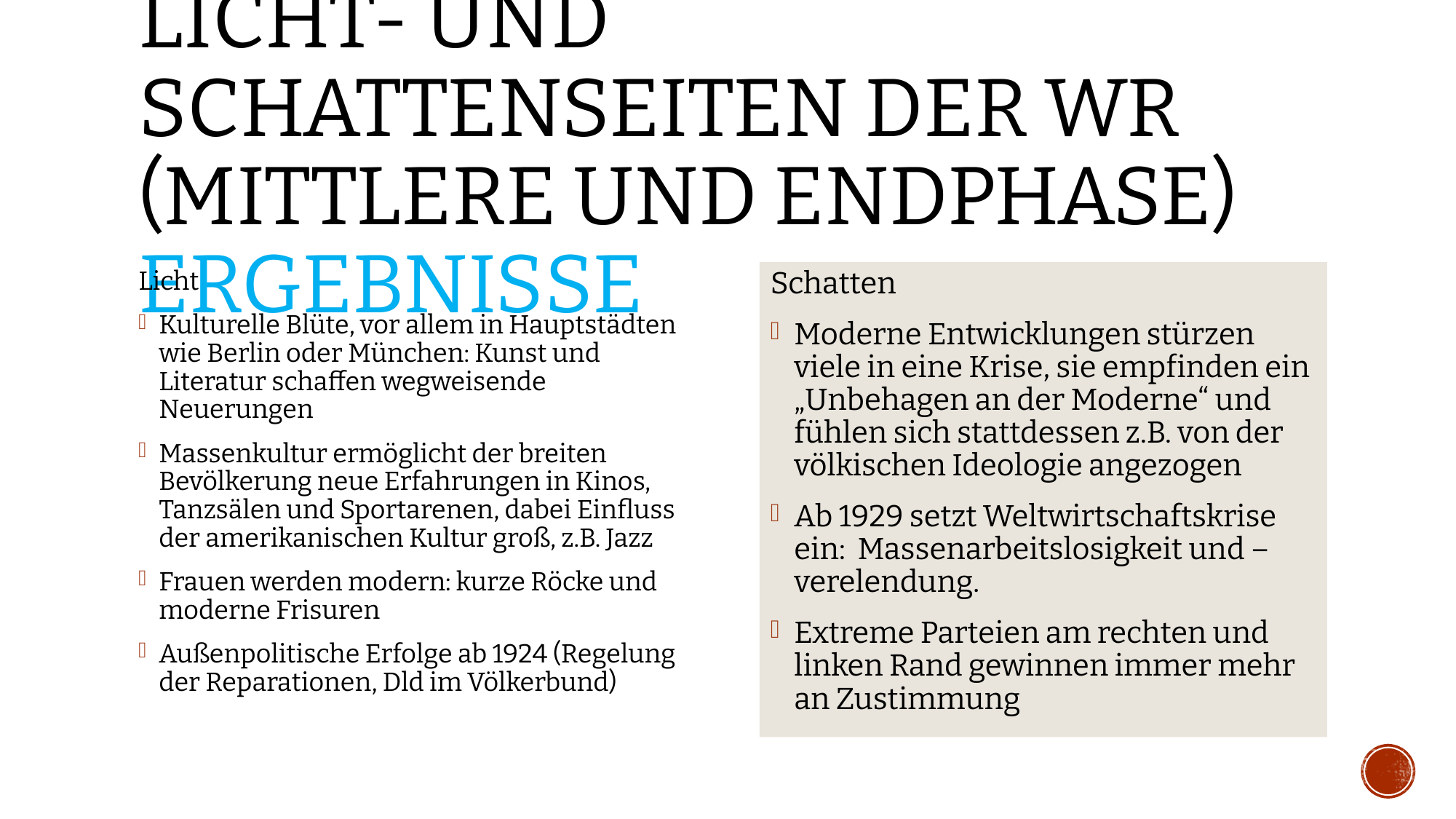

# Licht- und Schattenseiten der WR (Mittlere und EndPhase) Ergebnisse
Licht
Kulturelle Blüte, vor allem in Hauptstädten wie Berlin oder München: Kunst und Literatur schaffen wegweisende Neuerungen
Massenkultur ermöglicht der breiten Bevölkerung neue Erfahrungen in Kinos, Tanzsälen und Sportarenen, dabei Einfluss der amerikanischen Kultur groß, z.B. Jazz
Frauen werden modern: kurze Röcke und moderne Frisuren
Außenpolitische Erfolge ab 1924 (Regelung der Reparationen, Dld im Völkerbund)

Schatten
Moderne Entwicklungen stürzen viele in eine Krise, sie empfinden ein „Unbehagen an der Moderne“ und fühlen sich stattdessen z.B. von der völkischen Ideologie angezogen
Ab 1929 setzt Weltwirtschaftskrise ein:  Massenarbeitslosigkeit und –verelendung.
Extreme Parteien am rechten und linken Rand gewinnen immer mehr an Zustimmung